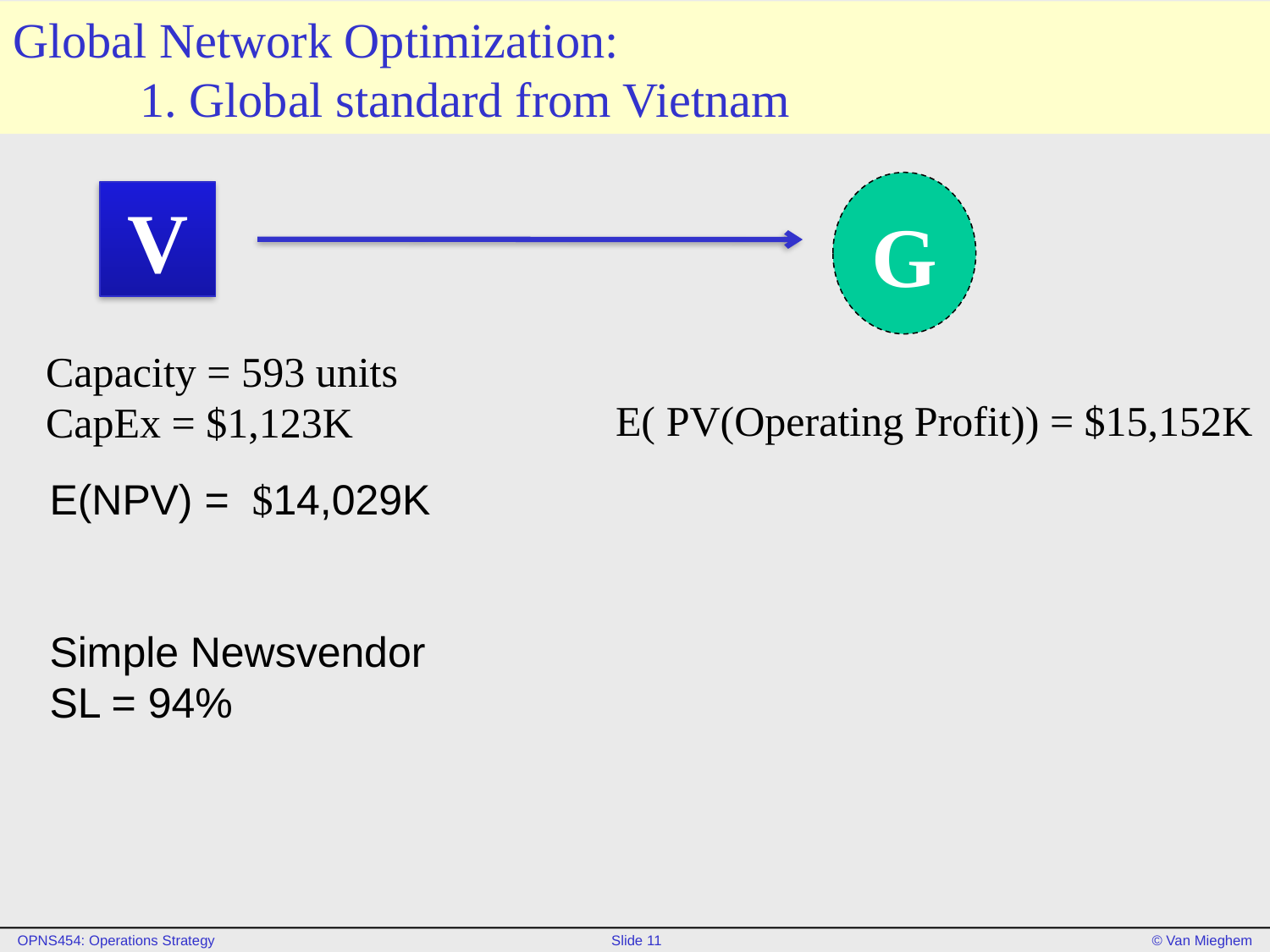

# Global Network Optimization: 1. Global standard from Vietnam
G
V

E( PV(Operating Profit)) = $15,152K
Capacity = 593 units
CapEx = $1,123K
E(NPV) =  $14,029K

Simple Newsvendor
SL = 94%